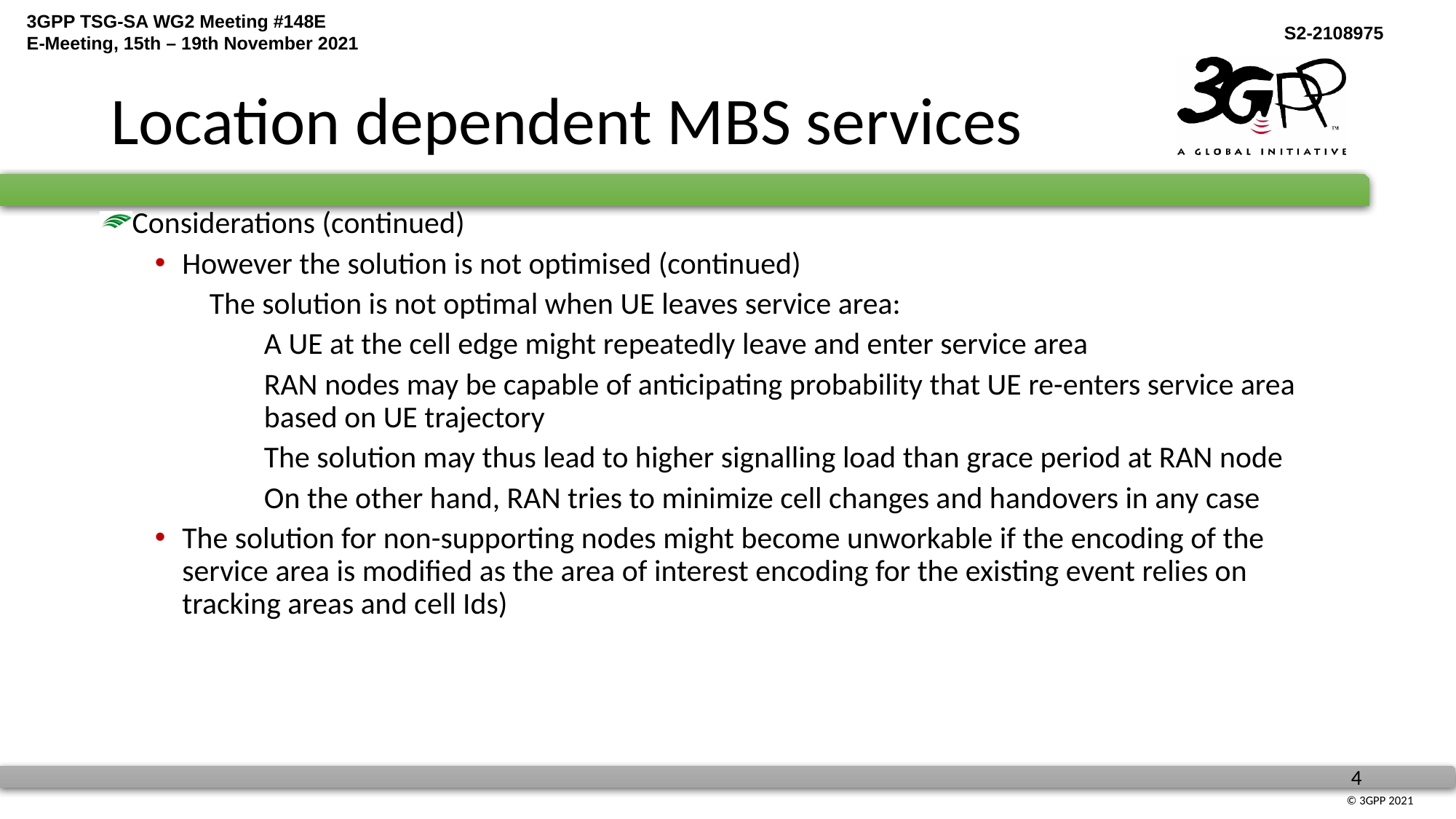

# Location dependent MBS services
Considerations (continued)
However the solution is not optimised (continued)
The solution is not optimal when UE leaves service area:
A UE at the cell edge might repeatedly leave and enter service area
RAN nodes may be capable of anticipating probability that UE re-enters service area based on UE trajectory
The solution may thus lead to higher signalling load than grace period at RAN node
On the other hand, RAN tries to minimize cell changes and handovers in any case
The solution for non-supporting nodes might become unworkable if the encoding of the service area is modified as the area of interest encoding for the existing event relies on tracking areas and cell Ids)